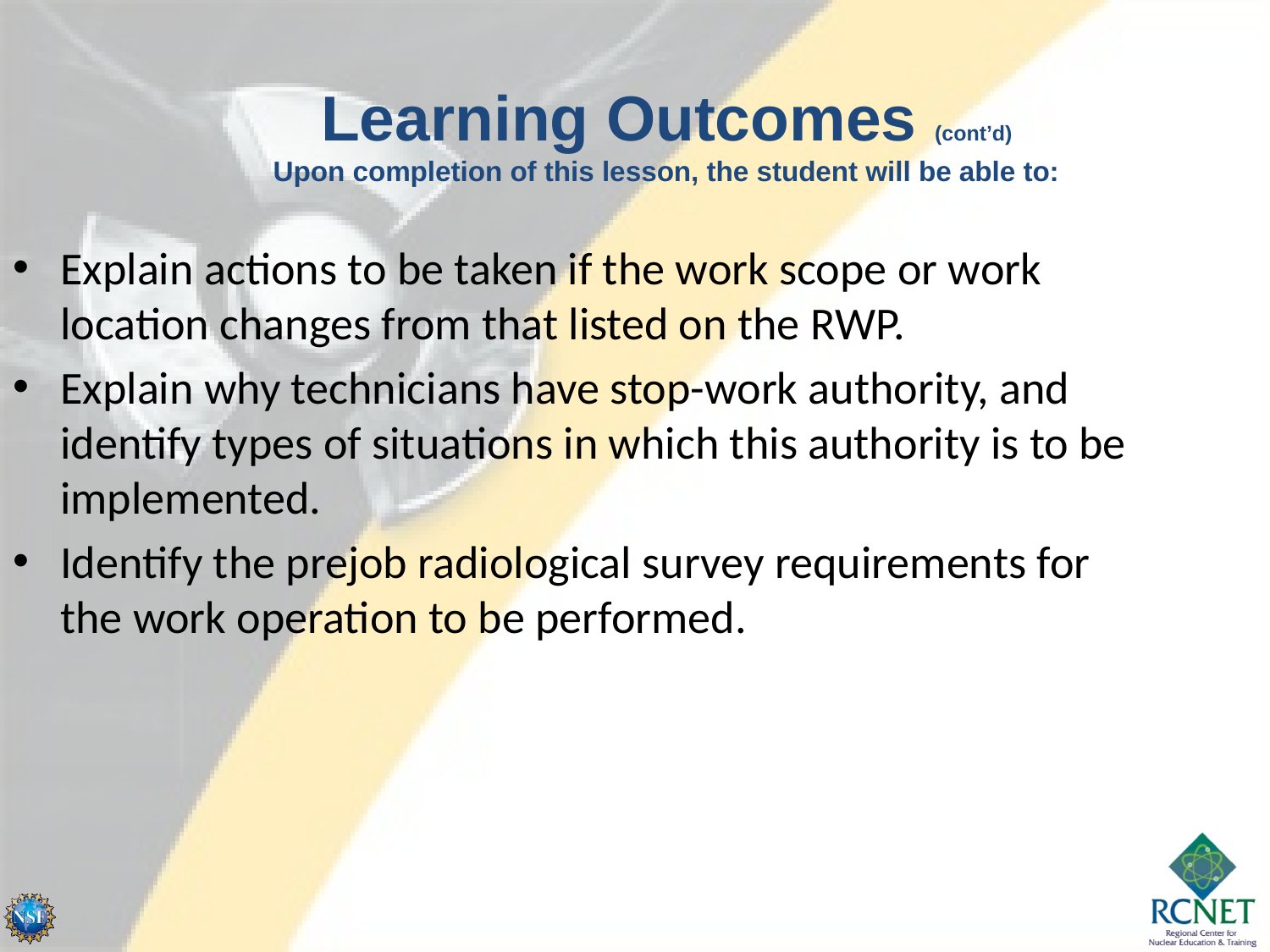

Learning Outcomes (cont’d)
Upon completion of this lesson, the student will be able to:
Explain actions to be taken if the work scope or work location changes from that listed on the RWP.
Explain why technicians have stop-work authority, and identify types of situations in which this authority is to be implemented.
Identify the prejob radiological survey requirements for the work operation to be performed.